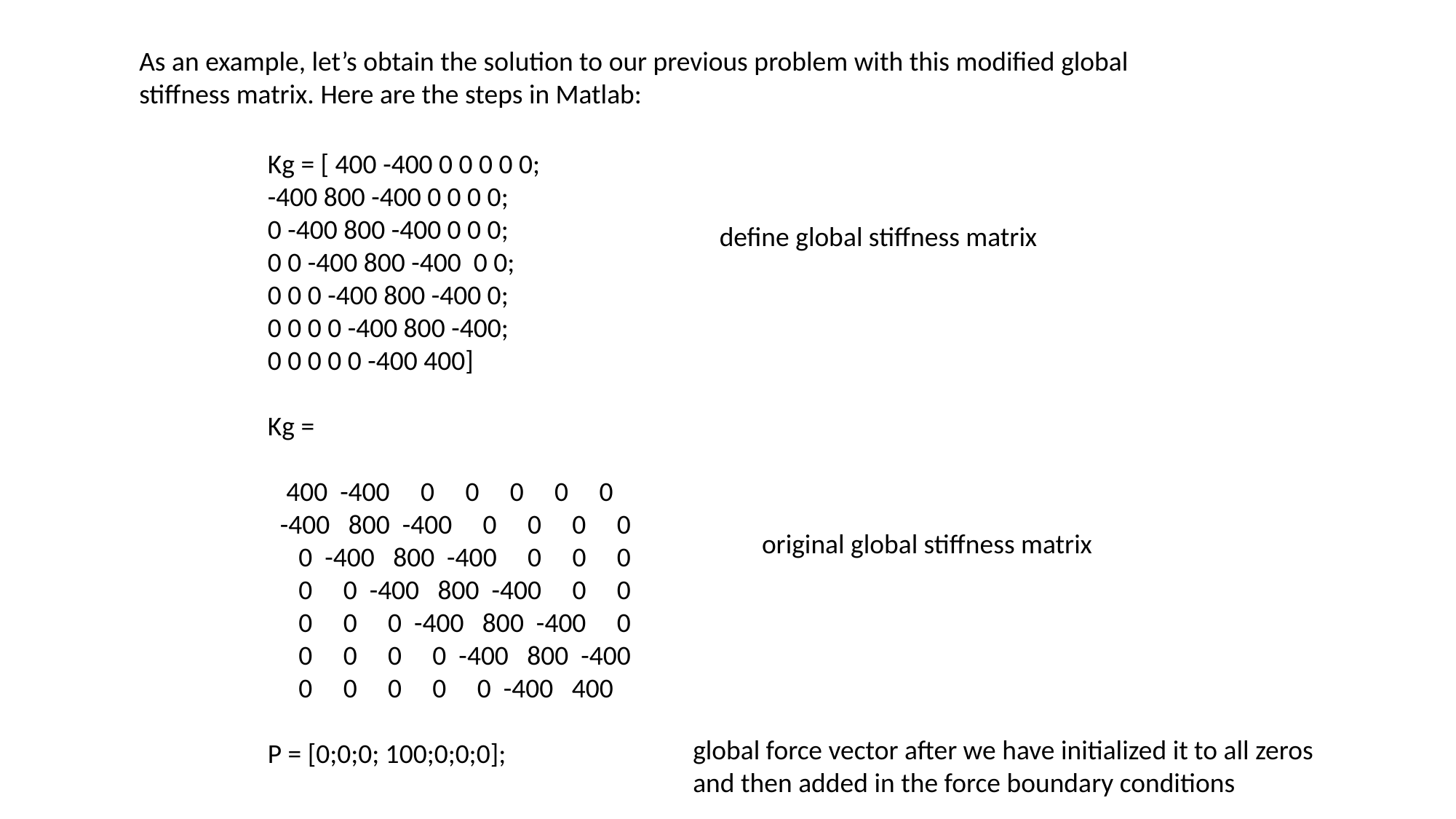

As an example, let’s obtain the solution to our previous problem with this modified global stiffness matrix. Here are the steps in Matlab:
Kg = [ 400 -400 0 0 0 0 0;
-400 800 -400 0 0 0 0;
0 -400 800 -400 0 0 0;
0 0 -400 800 -400  0 0;
0 0 0 -400 800 -400 0;
0 0 0 0 -400 800 -400;
0 0 0 0 0 -400 400]

Kg =

   400  -400     0     0     0     0     0
  -400   800  -400     0     0     0     0
     0  -400   800  -400     0     0     0
     0     0  -400   800  -400     0     0
     0     0     0  -400   800  -400     0
     0     0     0     0  -400   800  -400
     0     0     0     0     0  -400   400

P = [0;0;0; 100;0;0;0];
define global stiffness matrix
original global stiffness matrix
global force vector after we have initialized it to all zeros and then added in the force boundary conditions